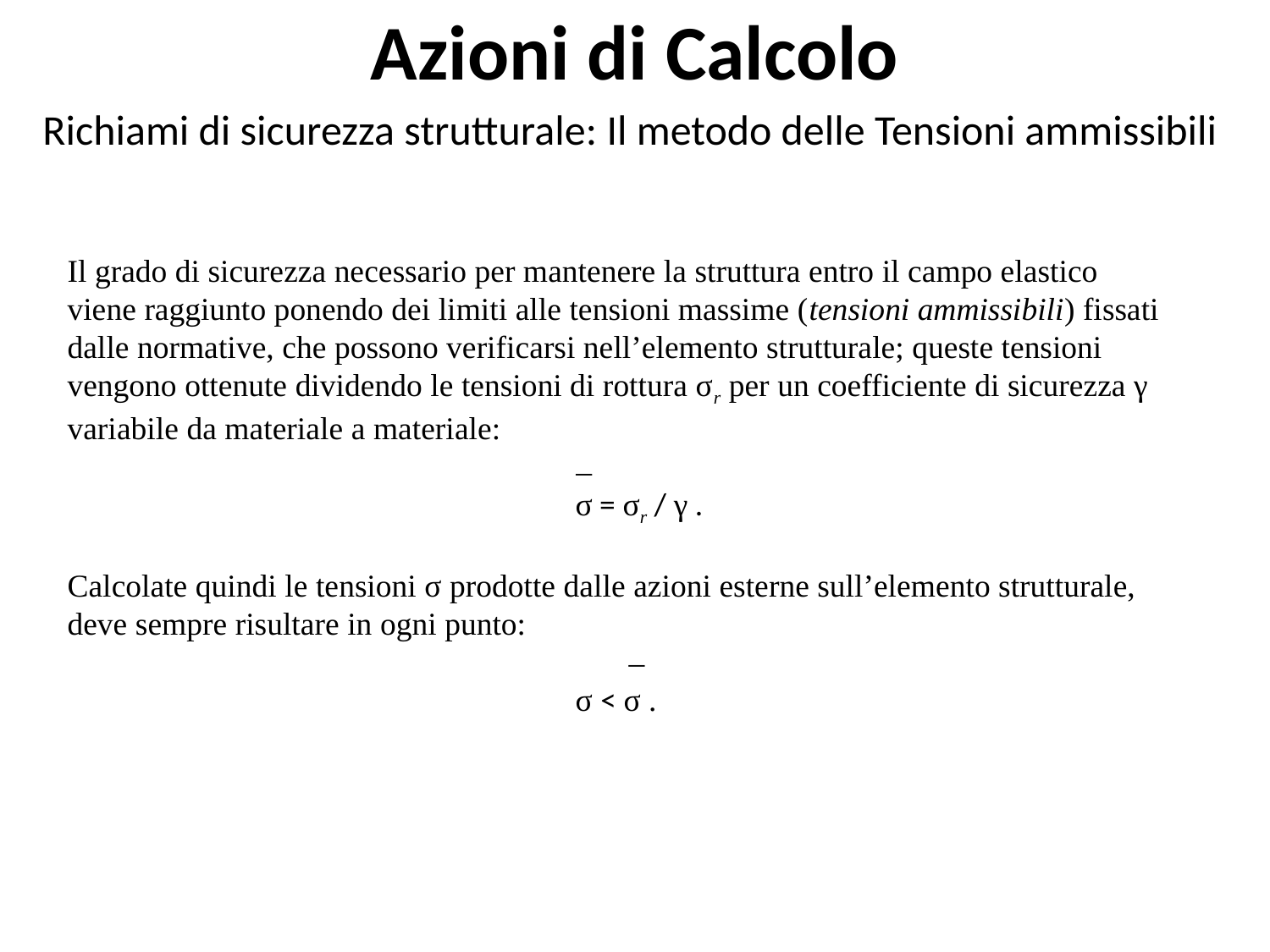

Azioni di Calcolo
Richiami di sicurezza strutturale: Il metodo delle Tensioni ammissibili

Il grado di sicurezza necessario per mantenere la struttura entro il campo elastico
viene raggiunto ponendo dei limiti alle tensioni massime (tensioni ammissibili) fissati
dalle normative, che possono verificarsi nell’elemento strutturale; queste tensioni
vengono ottenute dividendo le tensioni di rottura σr per un coefficiente di sicurezza γ
variabile da materiale a materiale:

				σ = σr / γ .

Calcolate quindi le tensioni σ prodotte dalle azioni esterne sull’elemento strutturale,
deve sempre risultare in ogni punto:

				σ < σ .

_
_